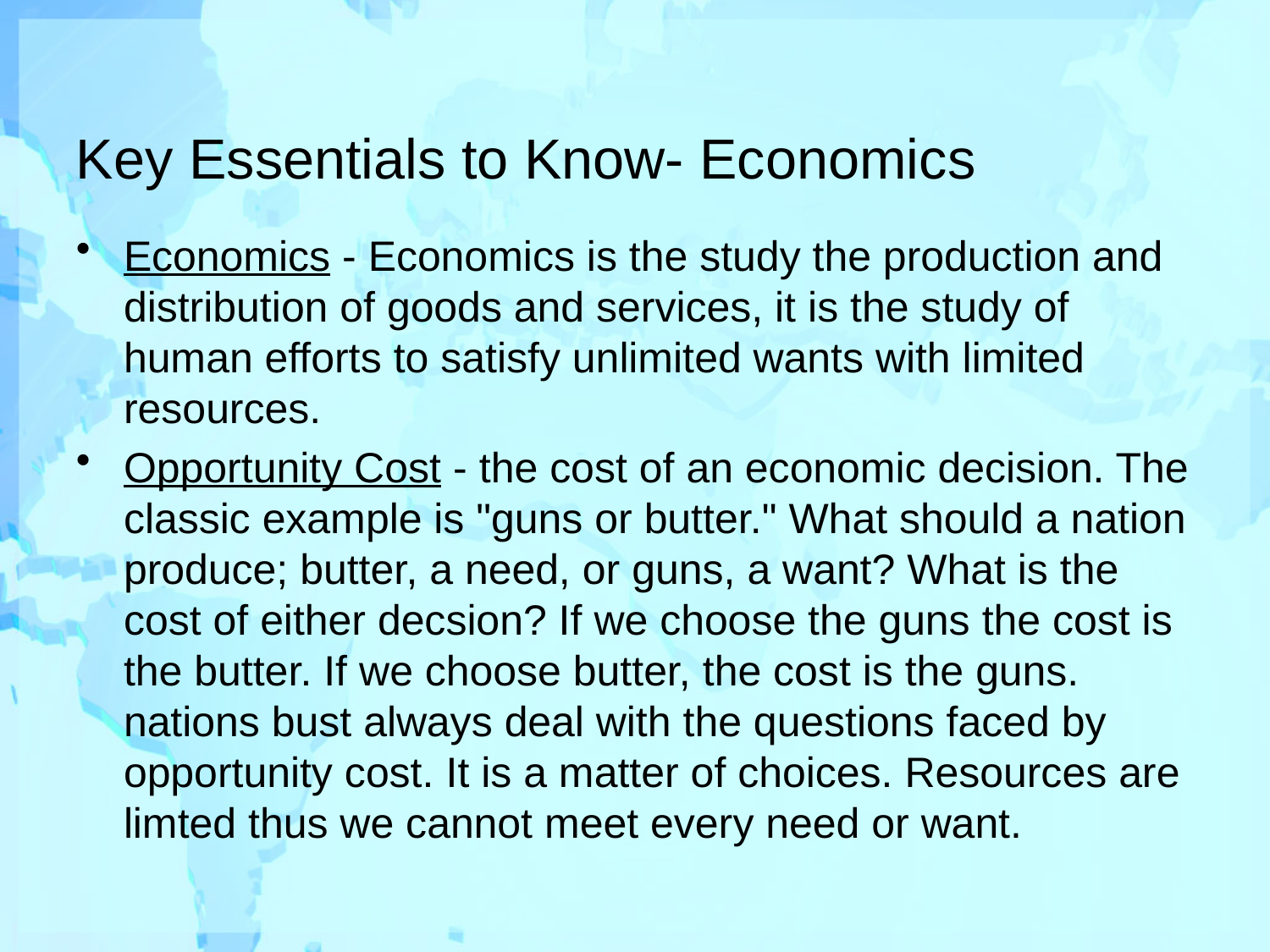

# Key Essentials to Know- Economics
Economics - Economics is the study the production and distribution of goods and services, it is the study of human efforts to satisfy unlimited wants with limited resources.
Opportunity Cost - the cost of an economic decision. The classic example is "guns or butter." What should a nation produce; butter, a need, or guns, a want? What is the cost of either decsion? If we choose the guns the cost is the butter. If we choose butter, the cost is the guns. nations bust always deal with the questions faced by opportunity cost. It is a matter of choices. Resources are limted thus we cannot meet every need or want.